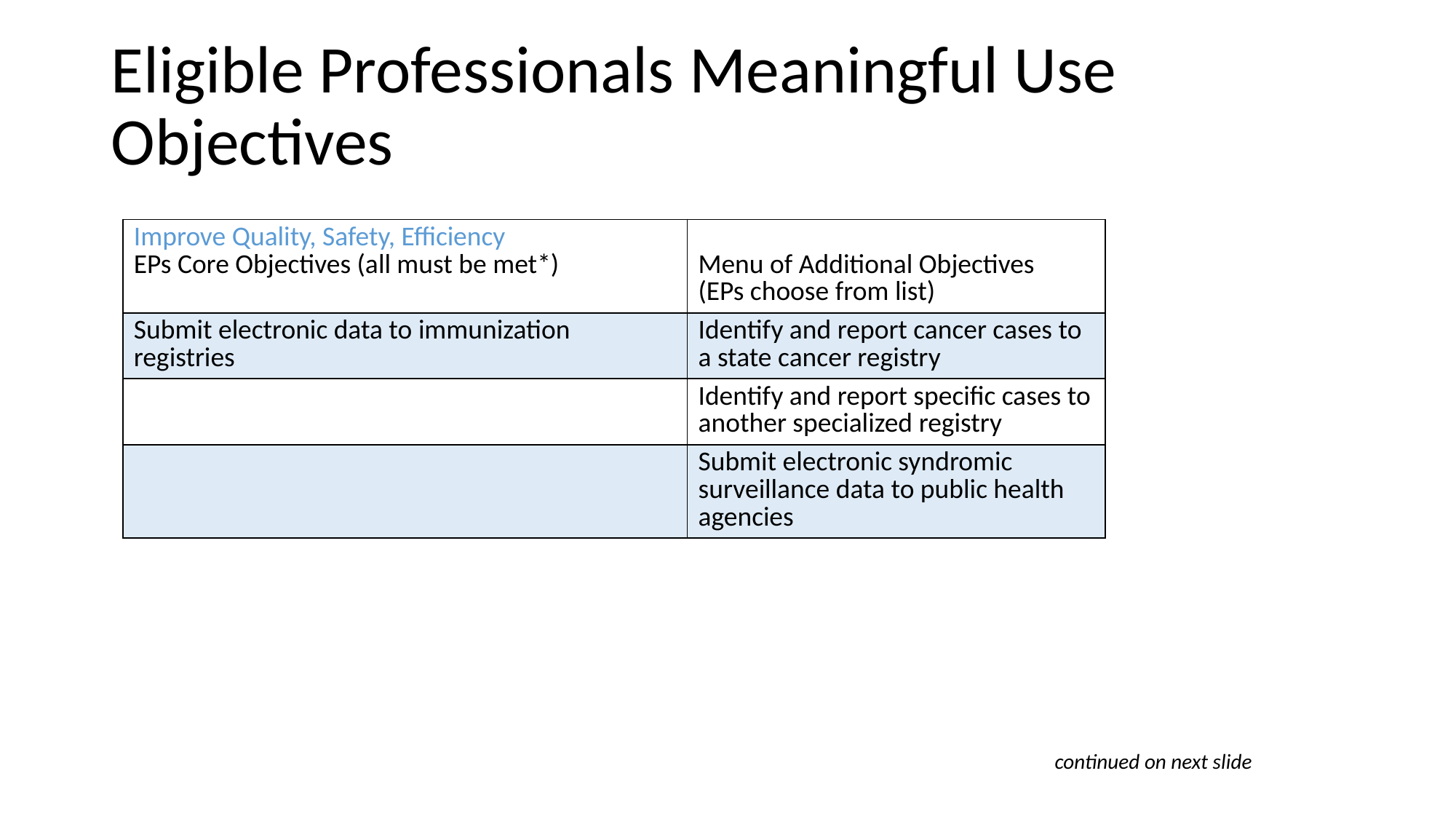

# Eligible Professionals Meaningful Use Objectives
| Improve Quality, Safety, Efficiency EPs Core Objectives (all must be met\*) | Menu of Additional Objectives (EPs choose from list) |
| --- | --- |
| Submit electronic data to immunization registries | Identify and report cancer cases to a state cancer registry |
|  | Identify and report specific cases to another specialized registry |
|  | Submit electronic syndromic surveillance data to public health agencies |
continued on next slide